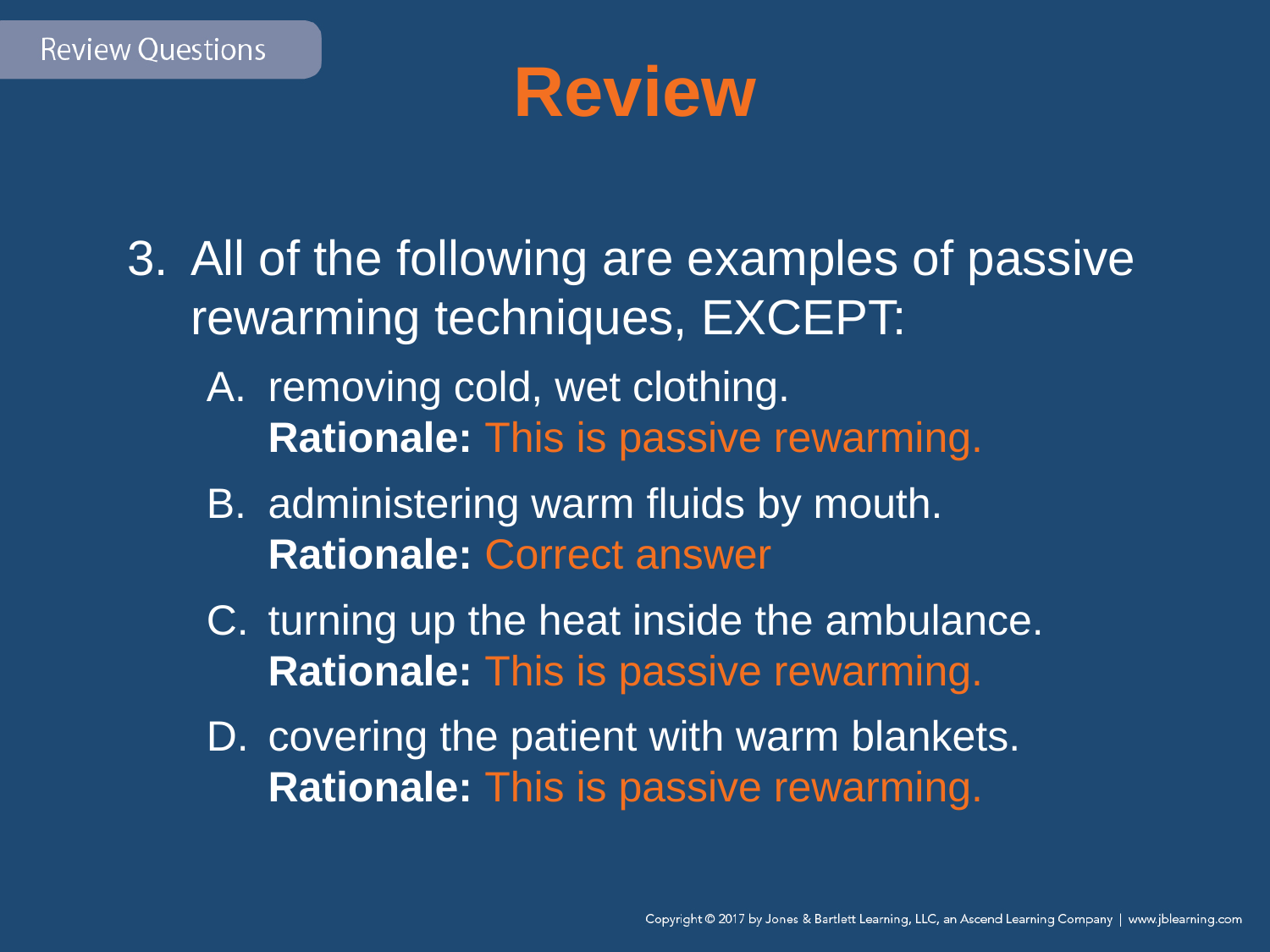

# Review
All of the following are examples of passive rewarming techniques, EXCEPT:
removing cold, wet clothing.
Rationale: This is passive rewarming.
administering warm fluids by mouth.
Rationale: Correct answer
turning up the heat inside the ambulance.
Rationale: This is passive rewarming.
covering the patient with warm blankets.
Rationale: This is passive rewarming.